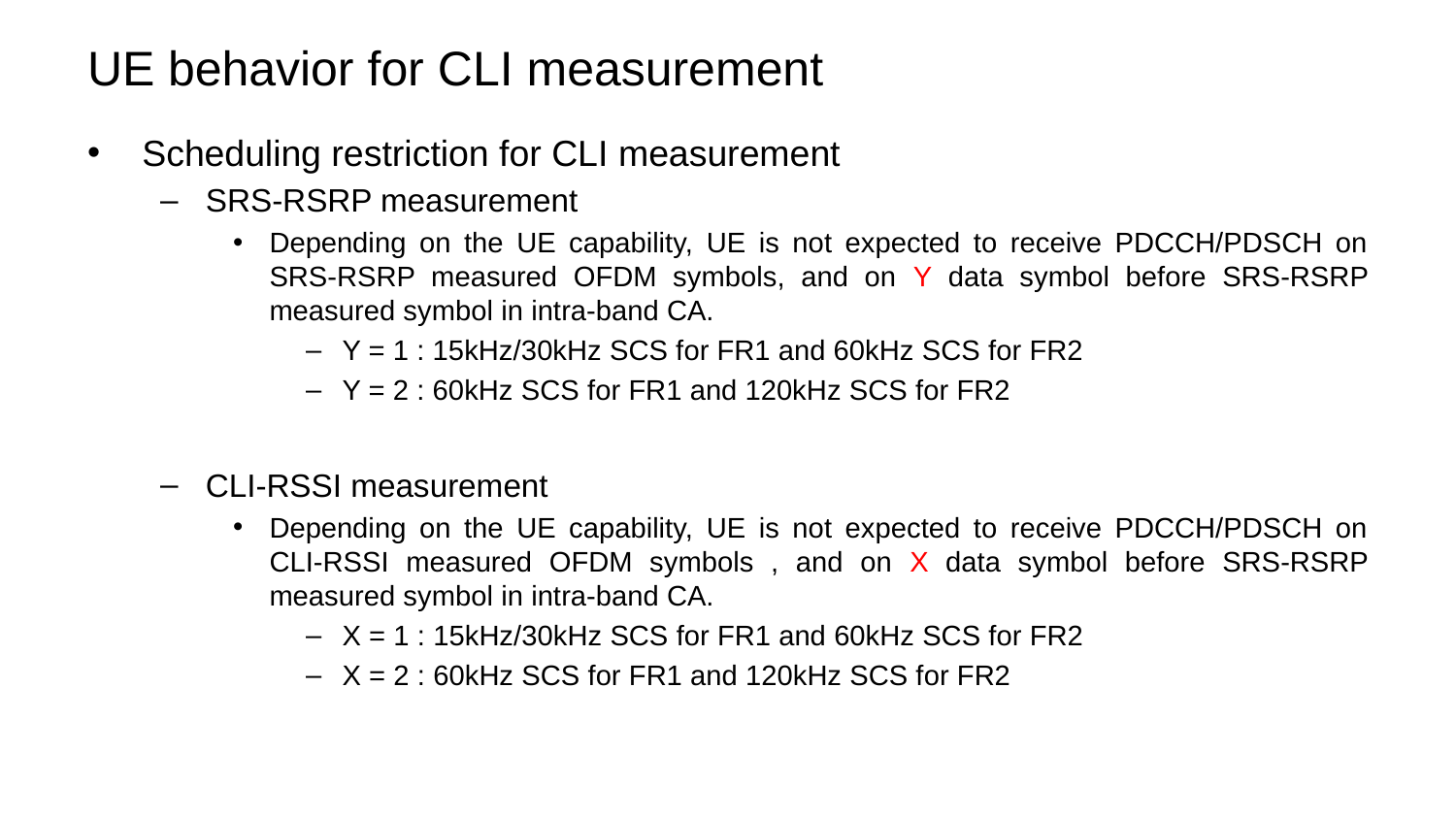

# UE behavior for CLI measurement
Scheduling restriction for CLI measurement
SRS-RSRP measurement
Depending on the UE capability, UE is not expected to receive PDCCH/PDSCH on SRS-RSRP measured OFDM symbols, and on Y data symbol before SRS-RSRP measured symbol in intra-band CA.
Y = 1 : 15kHz/30kHz SCS for FR1 and 60kHz SCS for FR2
Y = 2 : 60kHz SCS for FR1 and 120kHz SCS for FR2

CLI-RSSI measurement
Depending on the UE capability, UE is not expected to receive PDCCH/PDSCH on CLI-RSSI measured OFDM symbols , and on X data symbol before SRS-RSRP measured symbol in intra-band CA.
X = 1 : 15kHz/30kHz SCS for FR1 and 60kHz SCS for FR2
X = 2 : 60kHz SCS for FR1 and 120kHz SCS for FR2